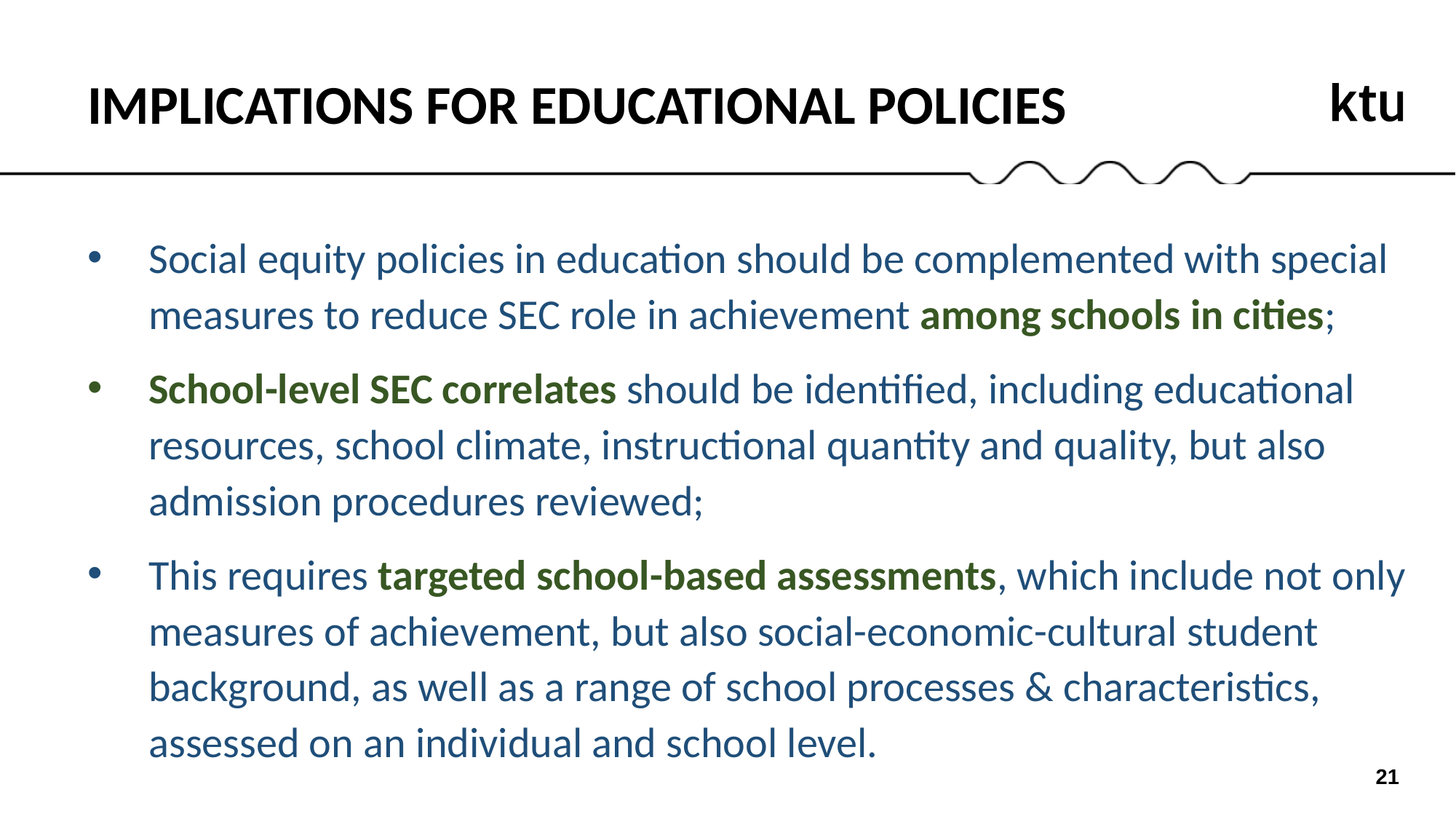

IMPLICATIONS FOR EDUCATIONAL POLICIES
Social equity policies in education should be complemented with special measures to reduce SEC role in achievement among schools in cities;
School-level SEC correlates should be identified, including educational resources, school climate, instructional quantity and quality, but also admission procedures reviewed;
This requires targeted school-based assessments, which include not only measures of achievement, but also social-economic-cultural student background, as well as a range of school processes & characteristics, assessed on an individual and school level.